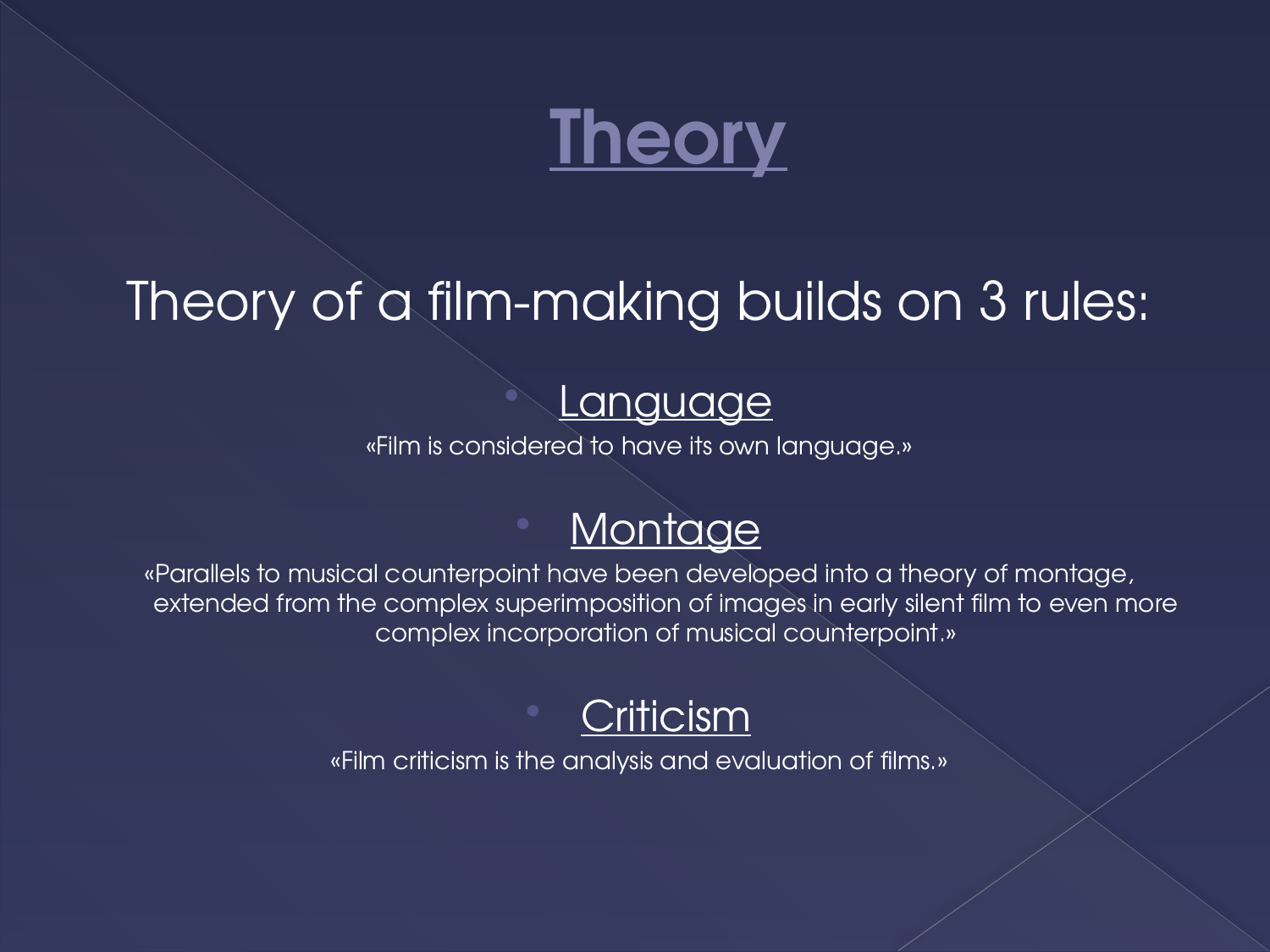

# Theory
Theory of a film-making builds on 3 rules:

Language
«Film is considered to have its own language.»

Montage
«Parallels to musical counterpoint have been developed into a theory of montage, extended from the complex superimposition of images in early silent film to even more complex incorporation of musical counterpoint.»

Criticism
«Film criticism is the analysis and evaluation of films.»